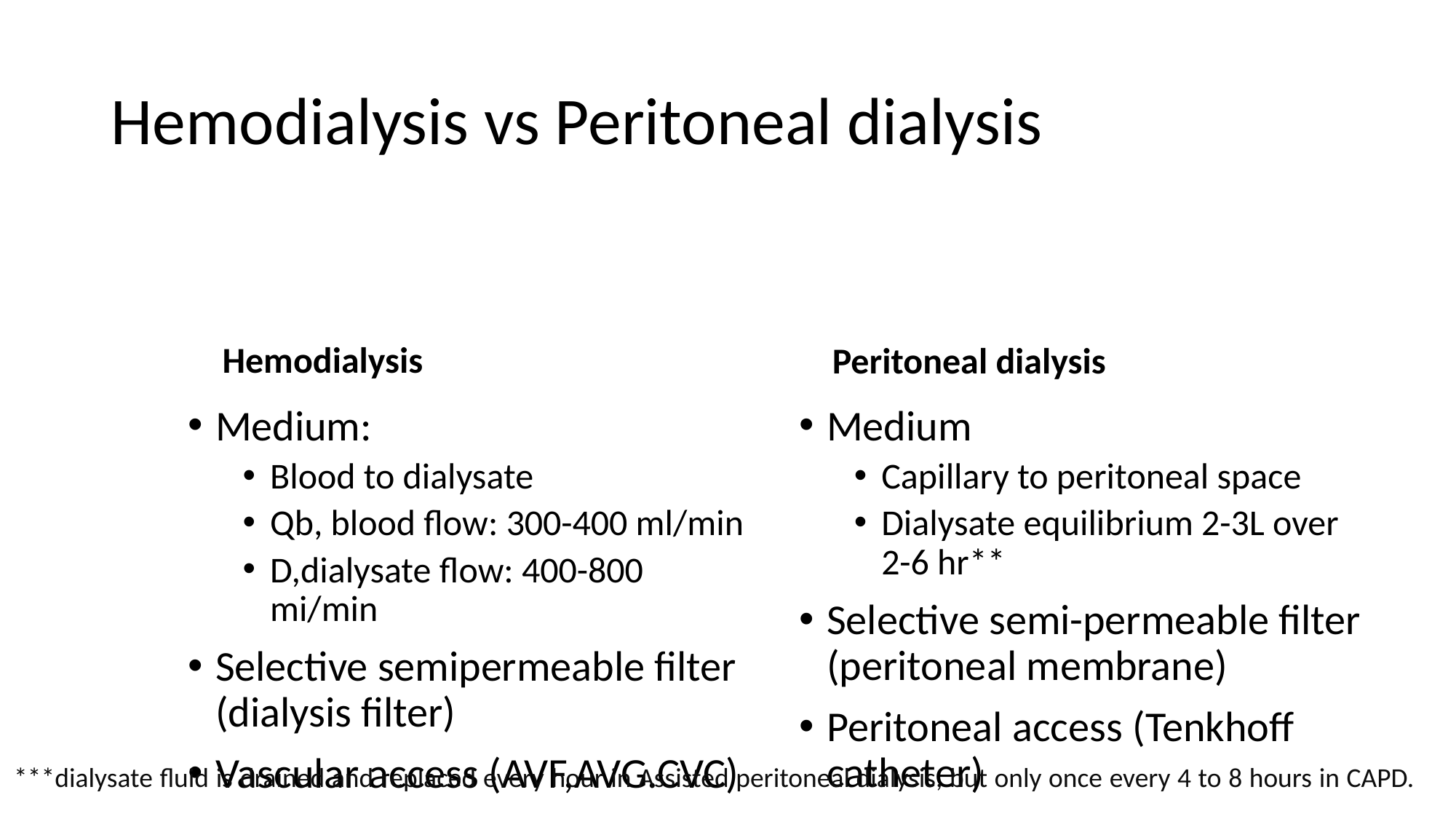

# Hemodialysis vs Peritoneal dialysis
Hemodialysis
Peritoneal dialysis
Medium:
Blood to dialysate
Qb, blood flow: 300-400 ml/min
D,dialysate flow: 400-800 mi/min
Selective semipermeable filter (dialysis filter)
Vascular access (AVF,AVG.CVC)

Medium
Capillary to peritoneal space
Dialysate equilibrium 2-3L over 2-6 hr**
Selective semi-permeable filter (peritoneal membrane)
Peritoneal access (Tenkhoff catheter)

***dialysate fluid is drained and replaced every hour in Assisted peritoneal dialysis, but only once every 4 to 8 hours in CAPD.